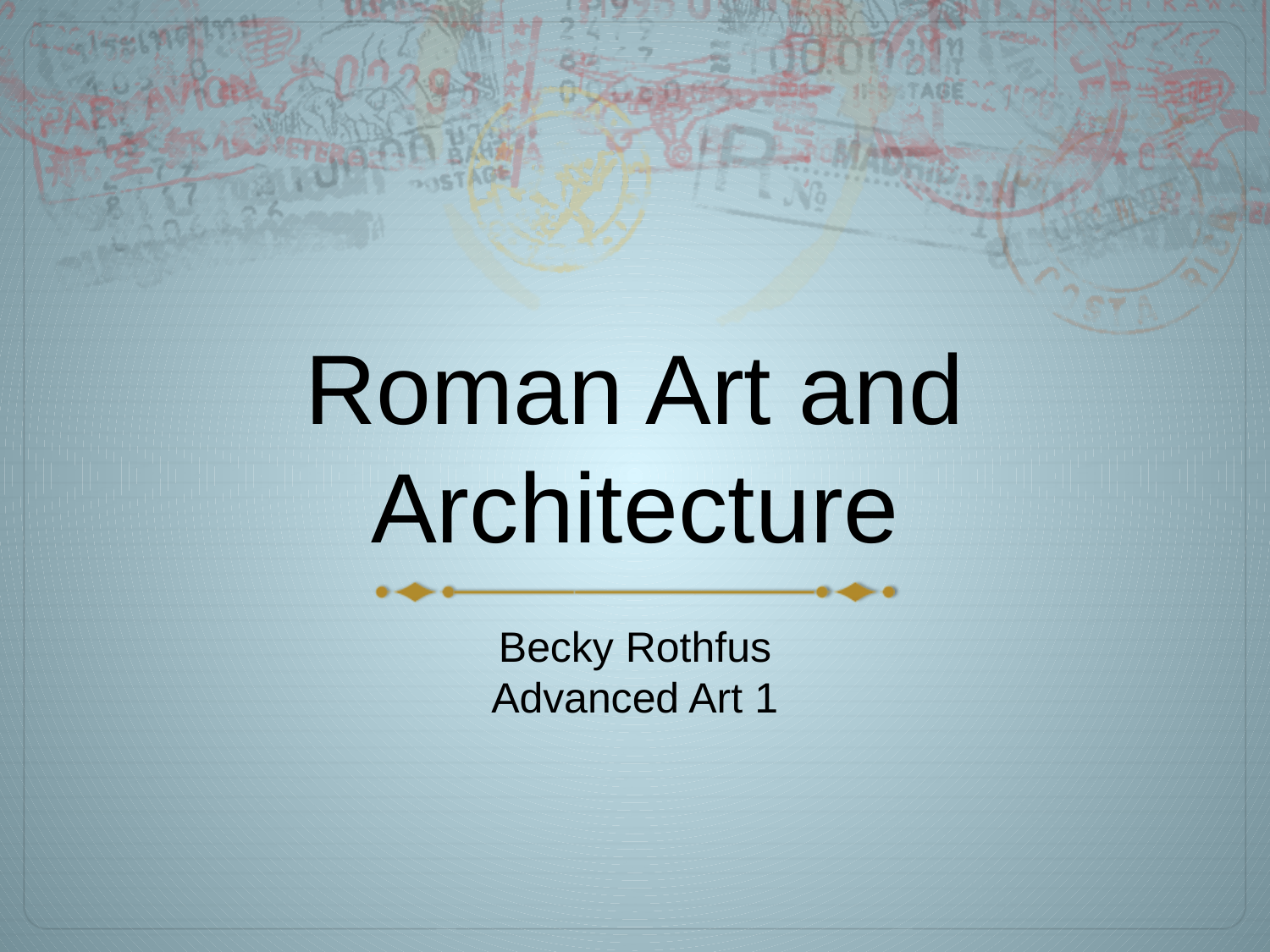

# Roman Art and Architecture
Becky Rothfus
Advanced Art 1